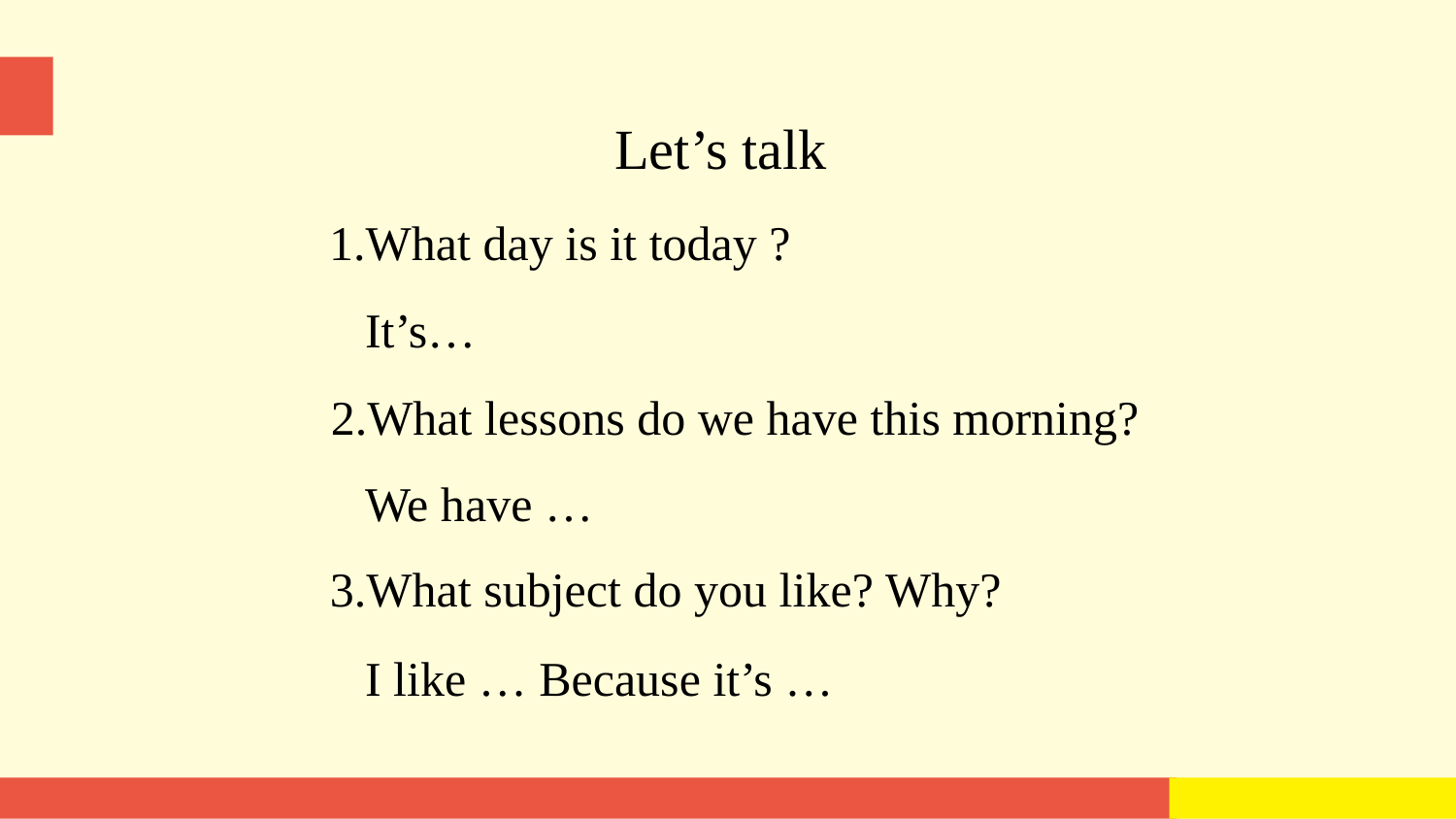

Let’s talk
1.What day is it today ?
It’s…
2.What lessons do we have this morning?
We have …
3.What subject do you like? Why?
I like … Because it’s …